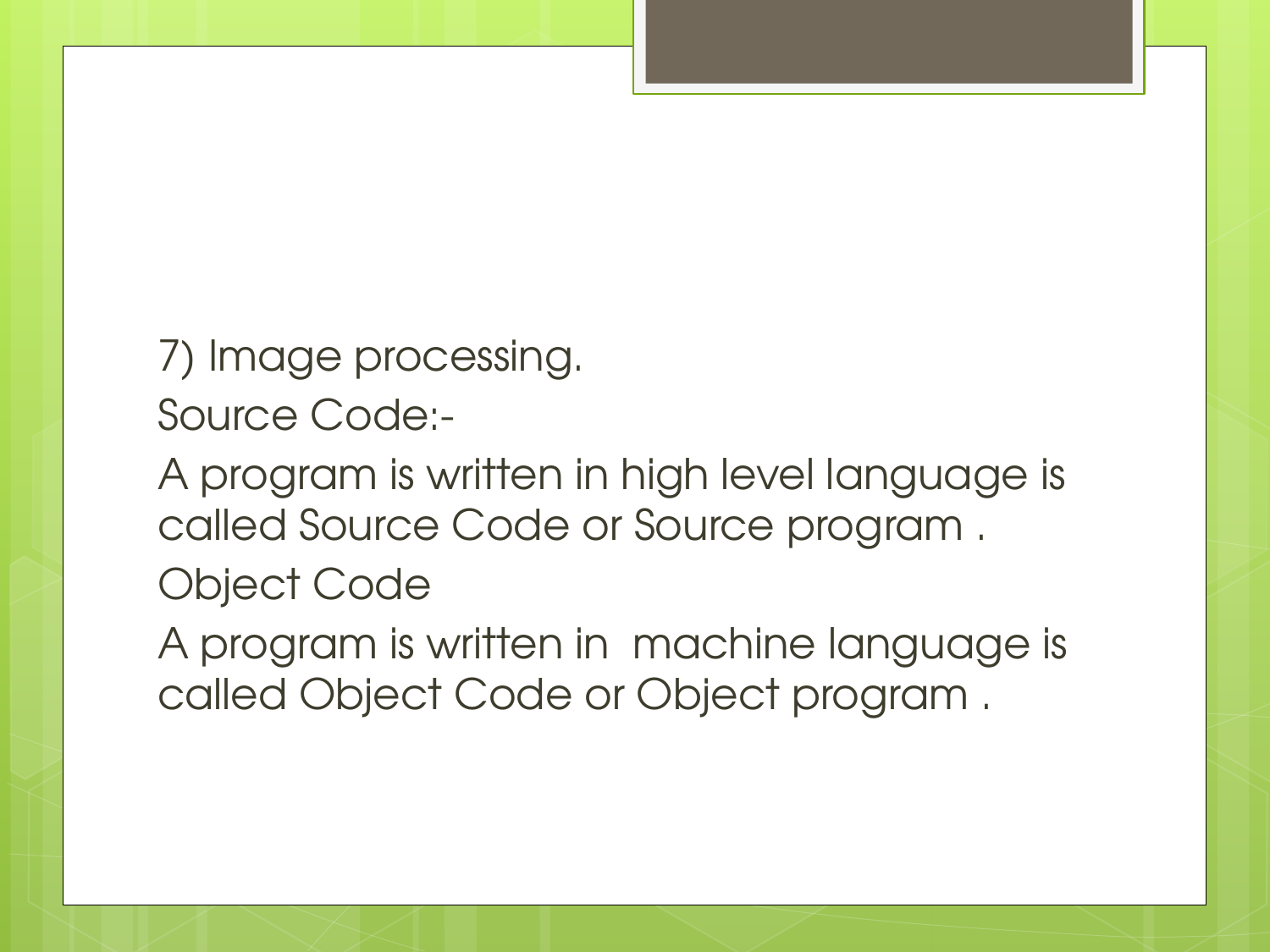

#
7) Image processing.
Source Code:-
A program is written in high level language is called Source Code or Source program .
Object Code
A program is written in  machine language is called Object Code or Object program .